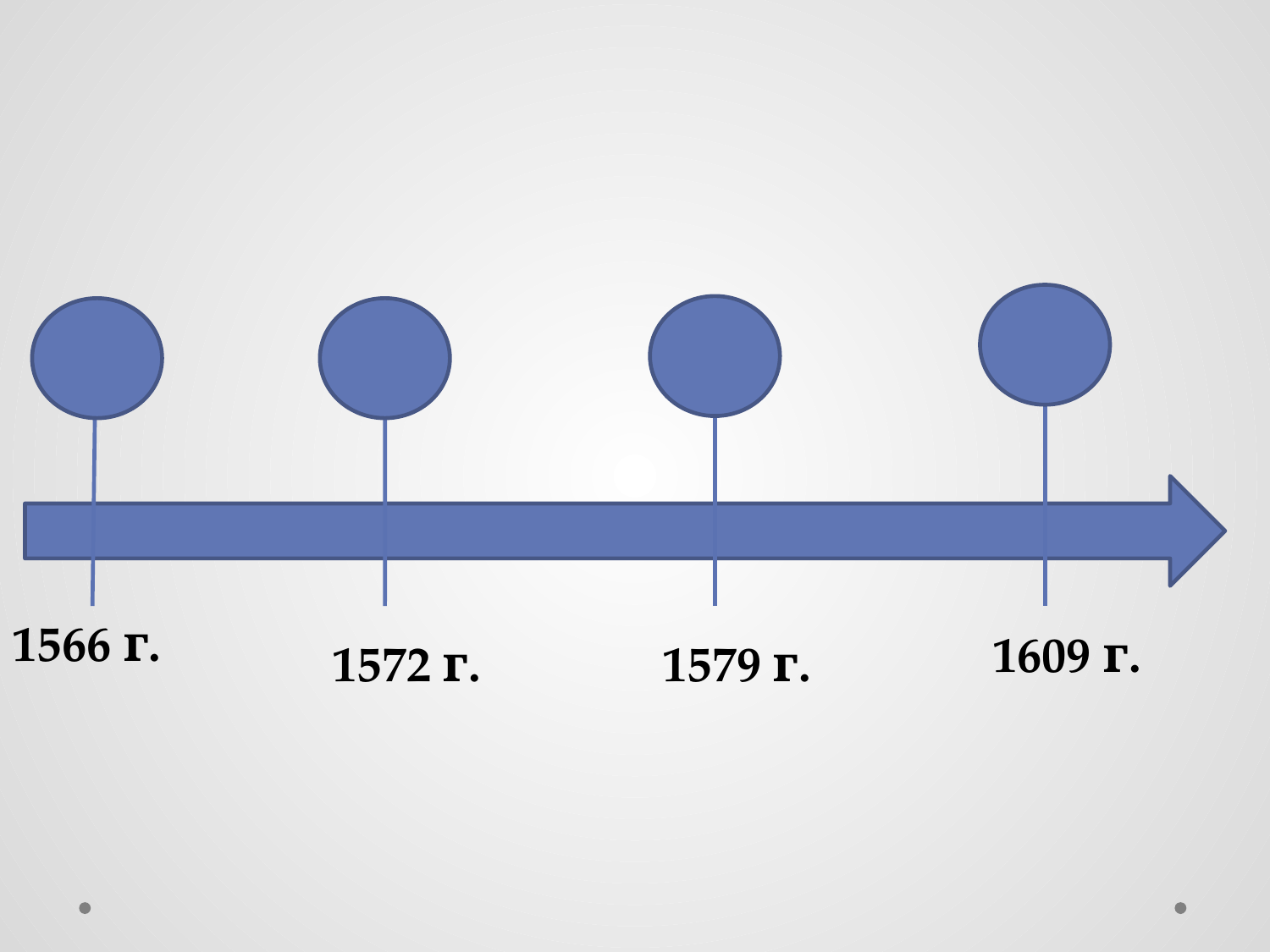

1566 г.
1609 г.
1572 г.
1579 г.